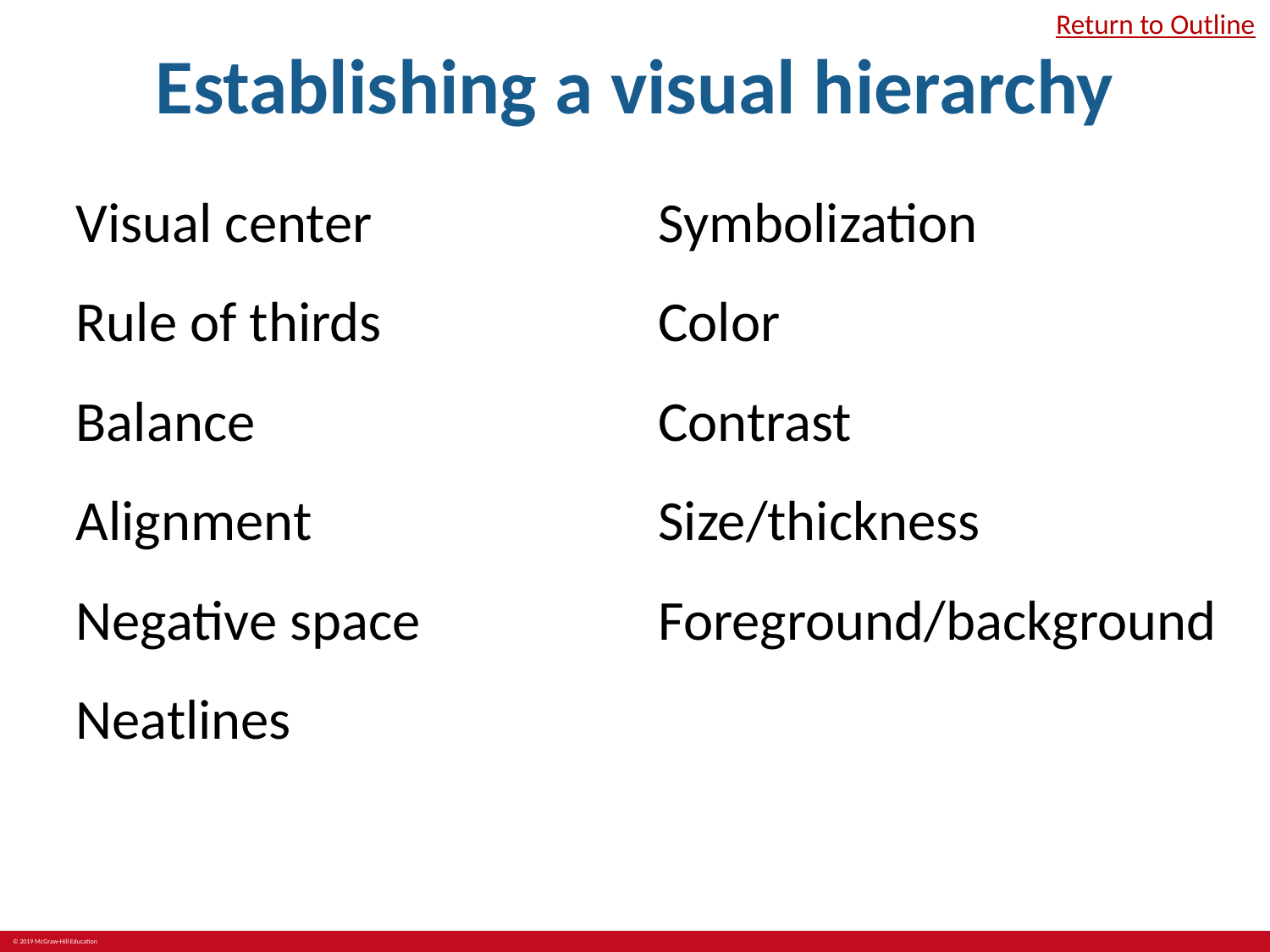

# Establishing a visual hierarchy
Return to Outline
Visual center
Rule of thirds
Balance
Alignment
Negative space
Neatlines
Symbolization
Color
Contrast
Size/thickness
Foreground/background